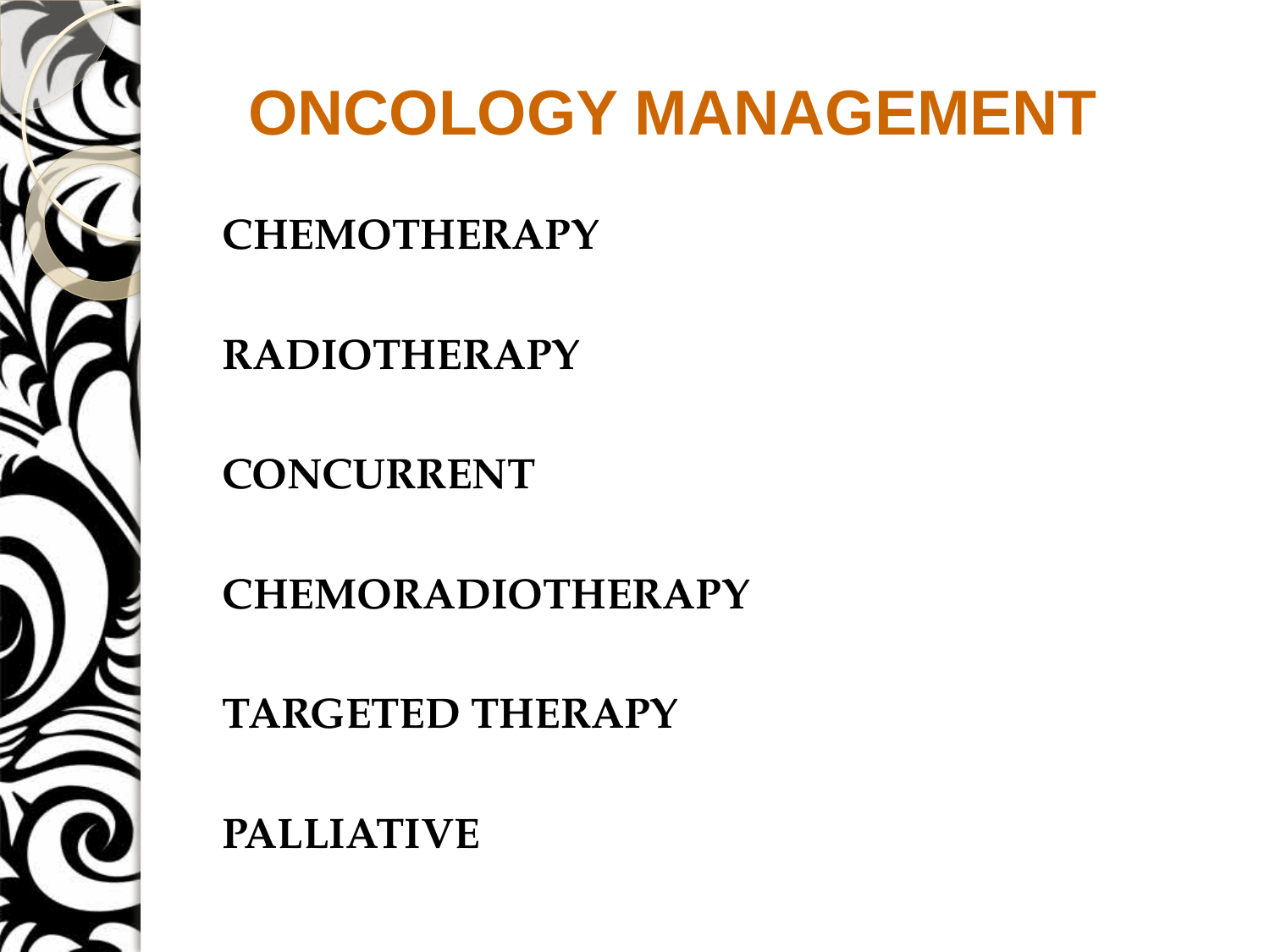

# ONCOLOGY MANAGEMENT
CHEMOTHERAPY

RADIOTHERAPY

CONCURRENT

CHEMORADIOTHERAPY

TARGETED THERAPY

PALLIATIVE